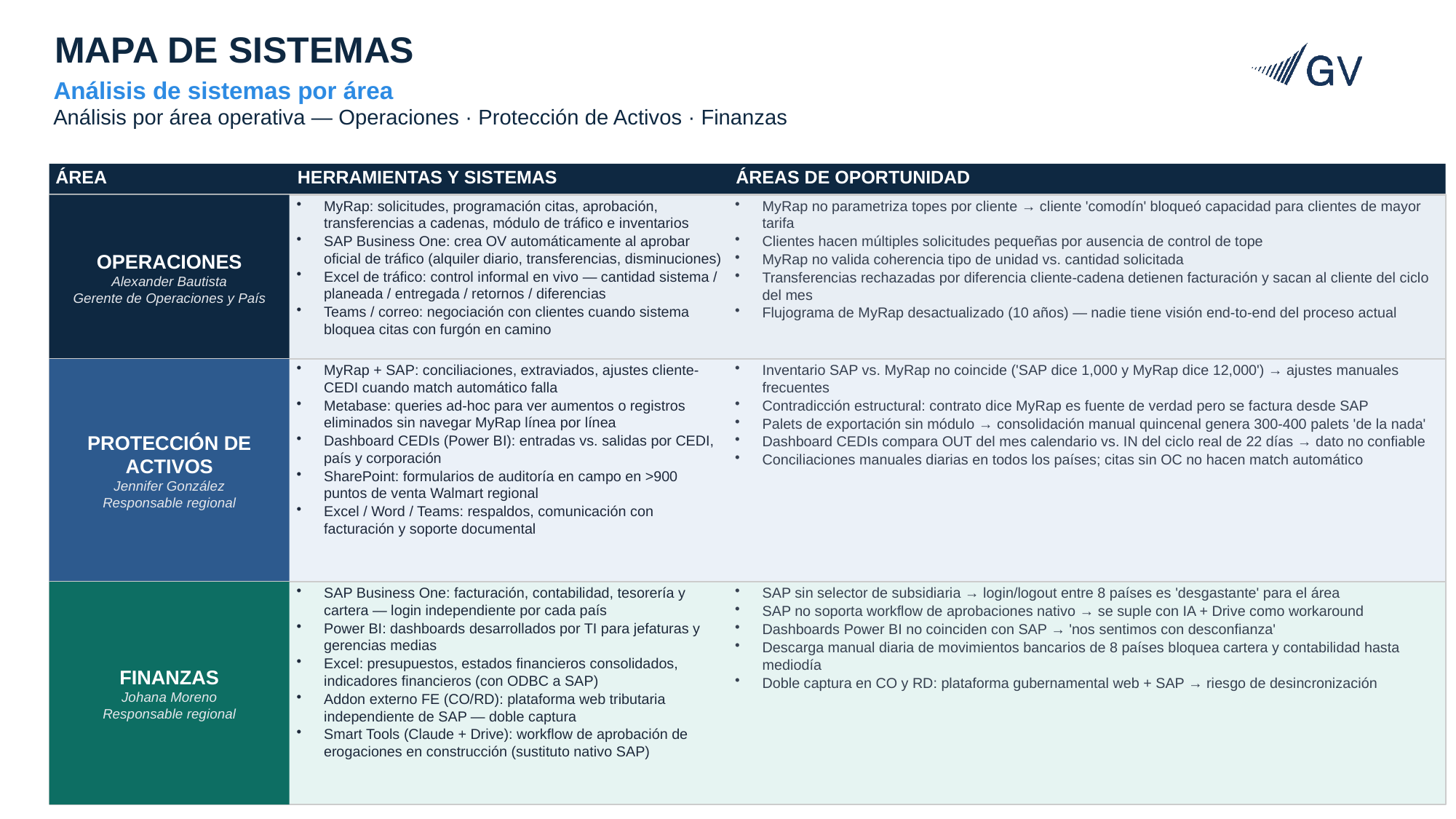

MAPA DE SISTEMAS
Análisis de sistemas por área
Análisis por área operativa — Operaciones · Protección de Activos · Finanzas

ÁREA
HERRAMIENTAS Y SISTEMAS
ÁREAS DE OPORTUNIDAD
OPERACIONES
Alexander Bautista
Gerente de Operaciones y País
MyRap: solicitudes, programación citas, aprobación, transferencias a cadenas, módulo de tráfico e inventarios
SAP Business One: crea OV automáticamente al aprobar oficial de tráfico (alquiler diario, transferencias, disminuciones)
Excel de tráfico: control informal en vivo — cantidad sistema / planeada / entregada / retornos / diferencias
Teams / correo: negociación con clientes cuando sistema bloquea citas con furgón en camino
MyRap no parametriza topes por cliente → cliente 'comodín' bloqueó capacidad para clientes de mayor tarifa
Clientes hacen múltiples solicitudes pequeñas por ausencia de control de tope
MyRap no valida coherencia tipo de unidad vs. cantidad solicitada
Transferencias rechazadas por diferencia cliente-cadena detienen facturación y sacan al cliente del ciclo del mes
Flujograma de MyRap desactualizado (10 años) — nadie tiene visión end-to-end del proceso actual

PROTECCIÓN DE ACTIVOS
Jennifer González
Responsable regional
MyRap + SAP: conciliaciones, extraviados, ajustes cliente-CEDI cuando match automático falla
Metabase: queries ad-hoc para ver aumentos o registros eliminados sin navegar MyRap línea por línea
Dashboard CEDIs (Power BI): entradas vs. salidas por CEDI, país y corporación
SharePoint: formularios de auditoría en campo en >900 puntos de venta Walmart regional
Excel / Word / Teams: respaldos, comunicación con facturación y soporte documental
Inventario SAP vs. MyRap no coincide ('SAP dice 1,000 y MyRap dice 12,000') → ajustes manuales frecuentes
Contradicción estructural: contrato dice MyRap es fuente de verdad pero se factura desde SAP
Palets de exportación sin módulo → consolidación manual quincenal genera 300-400 palets 'de la nada'
Dashboard CEDIs compara OUT del mes calendario vs. IN del ciclo real de 22 días → dato no confiable
Conciliaciones manuales diarias en todos los países; citas sin OC no hacen match automático

FINANZAS
Johana Moreno
Responsable regional
SAP Business One: facturación, contabilidad, tesorería y cartera — login independiente por cada país
Power BI: dashboards desarrollados por TI para jefaturas y gerencias medias
Excel: presupuestos, estados financieros consolidados, indicadores financieros (con ODBC a SAP)
Addon externo FE (CO/RD): plataforma web tributaria independiente de SAP — doble captura
Smart Tools (Claude + Drive): workflow de aprobación de erogaciones en construcción (sustituto nativo SAP)
SAP sin selector de subsidiaria → login/logout entre 8 países es 'desgastante' para el área
SAP no soporta workflow de aprobaciones nativo → se suple con IA + Drive como workaround
Dashboards Power BI no coinciden con SAP → 'nos sentimos con desconfianza'
Descarga manual diaria de movimientos bancarios de 8 países bloquea cartera y contabilidad hasta mediodía
Doble captura en CO y RD: plataforma gubernamental web + SAP → riesgo de desincronización